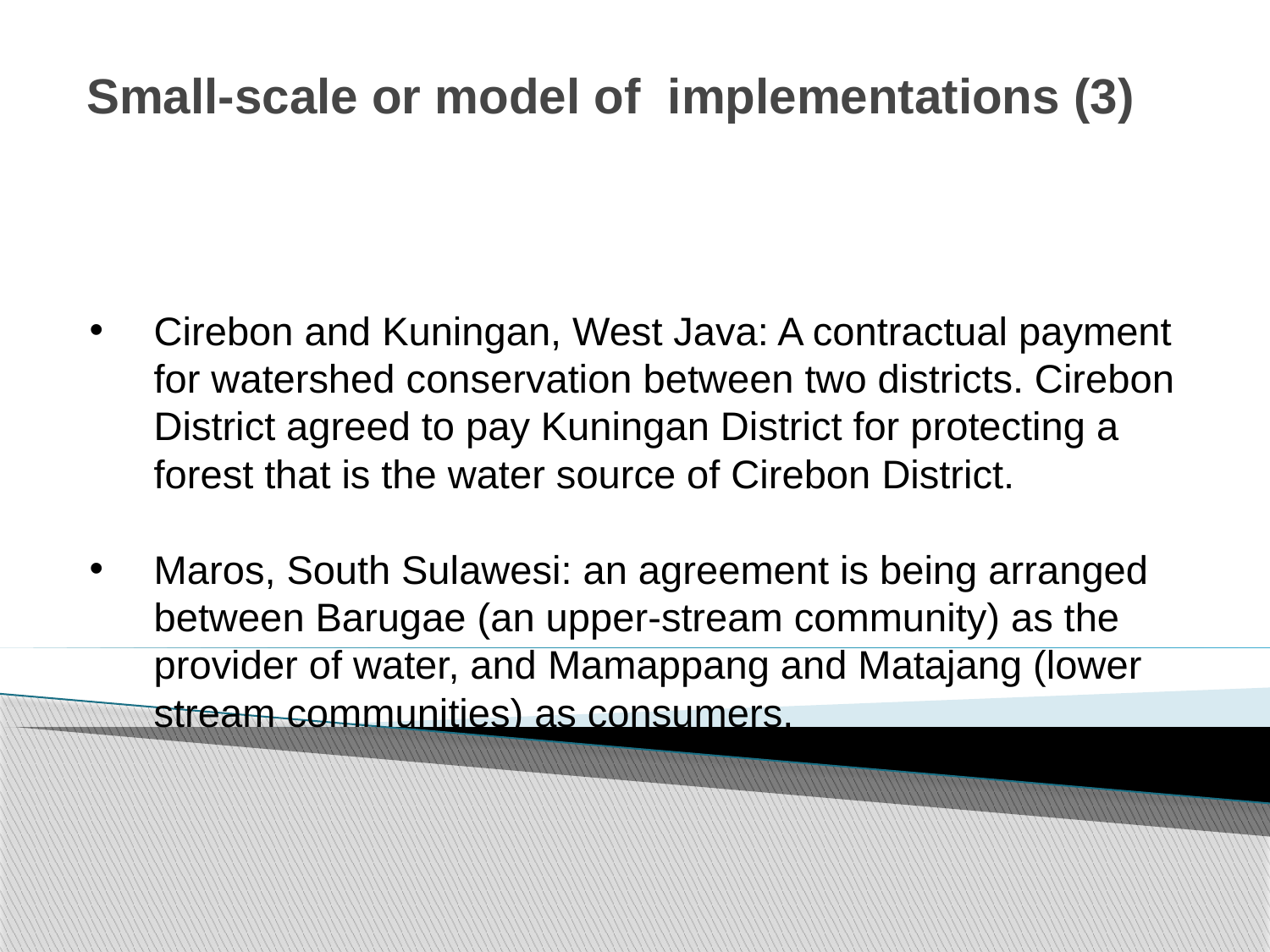

# Small-scale or model of  implementations (3)

Cirebon and Kuningan, West Java: A contractual payment for watershed conservation between two districts. Cirebon District agreed to pay Kuningan District for protecting a forest that is the water source of Cirebon District.

Maros, South Sulawesi: an agreement is being arranged between Barugae (an upper-stream community) as the provider of water, and Mamappang and Matajang (lower stream communities) as consumers.